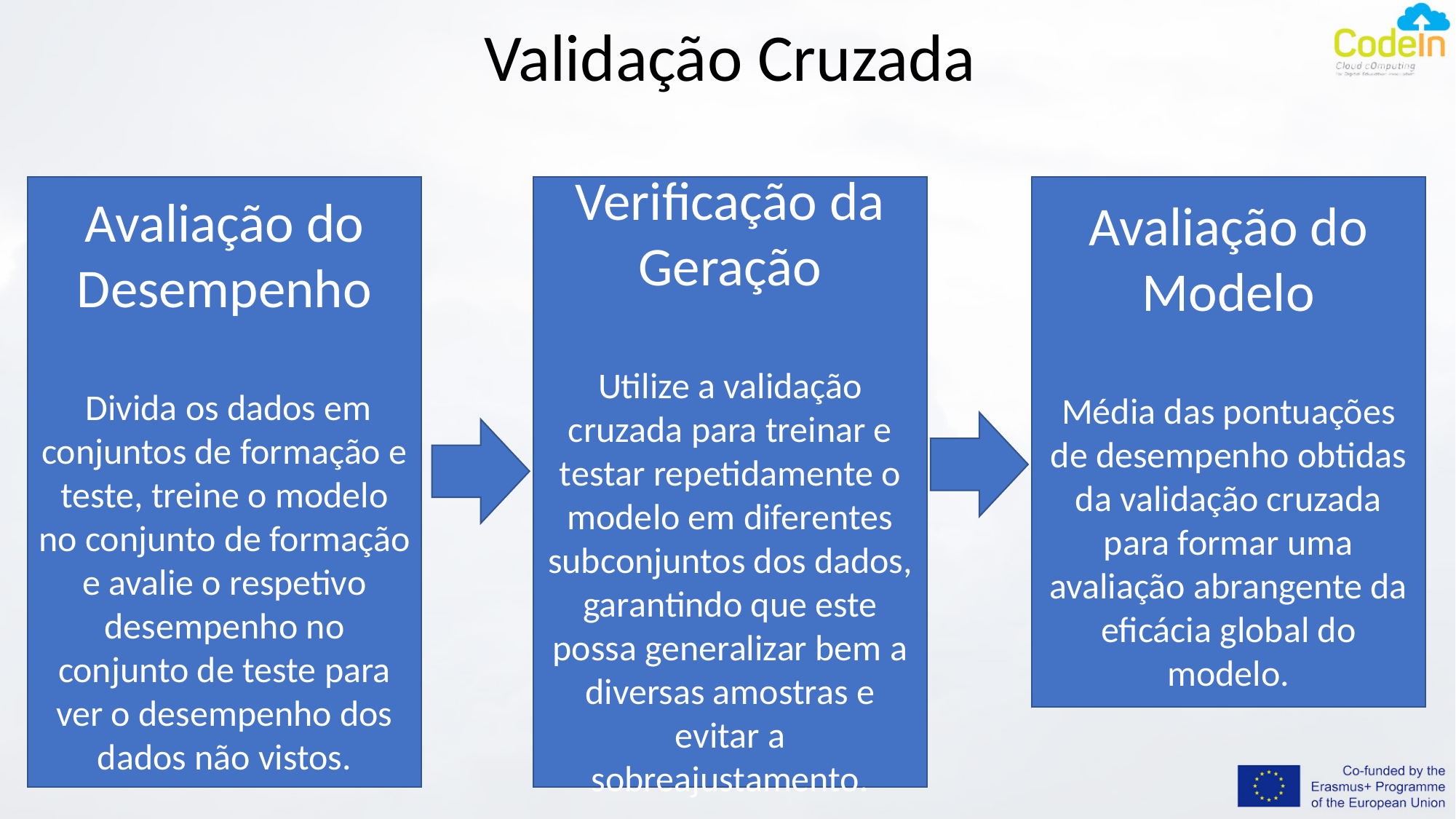

# Validação Cruzada
Avaliação do Desempenho

 Divida os dados em conjuntos de formação e teste, treine o modelo no conjunto de formação e avalie o respetivo desempenho no conjunto de teste para ver o desempenho dos dados não vistos.
Verificação da Geração

Utilize a validação cruzada para treinar e testar repetidamente o modelo em diferentes subconjuntos dos dados, garantindo que este possa generalizar bem a diversas amostras e evitar a sobreajustamento.
Avaliação do Modelo

Média das pontuações de desempenho obtidas da validação cruzada para formar uma avaliação abrangente da eficácia global do modelo.